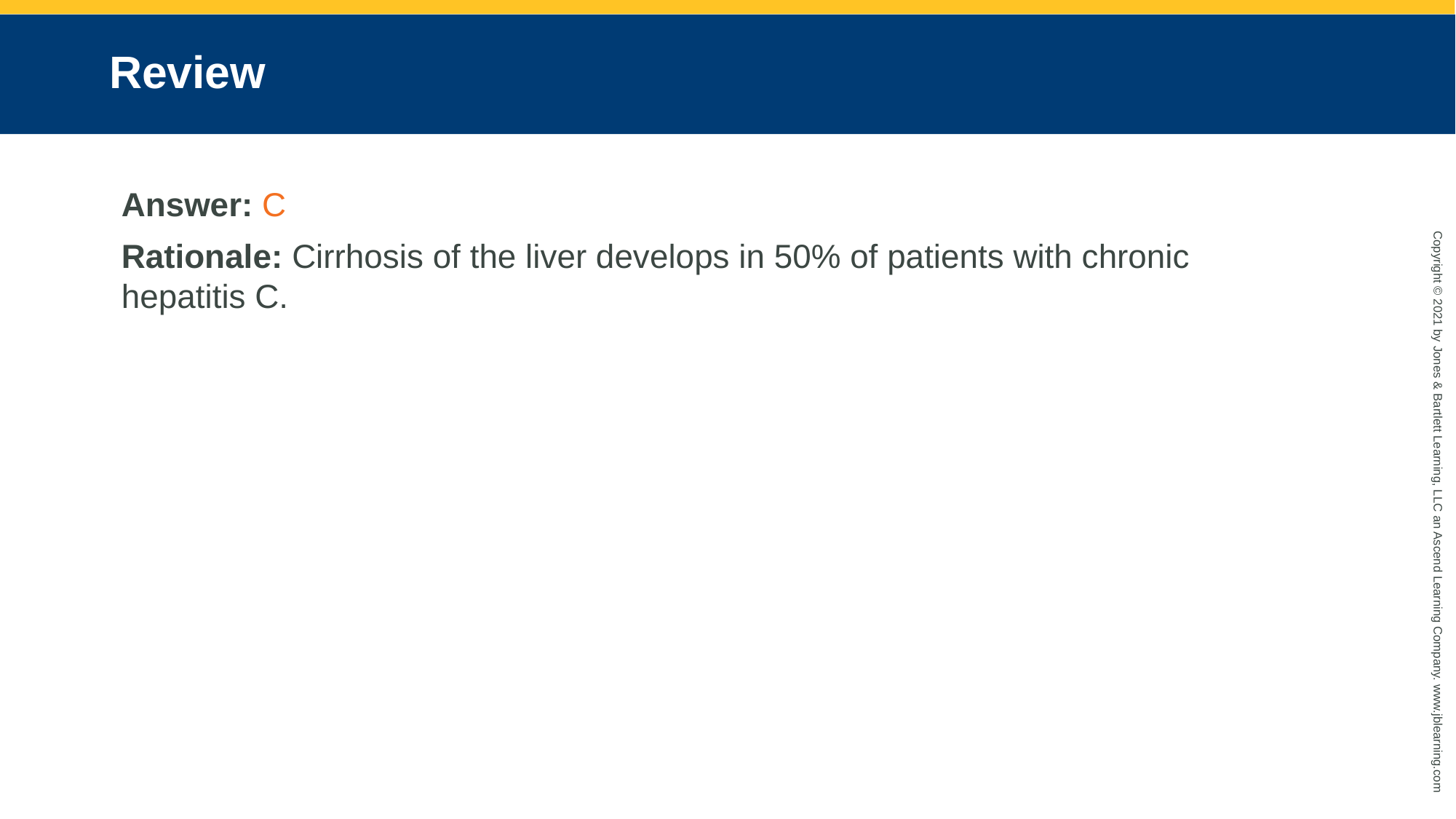

# Review
Answer: C
Rationale: Cirrhosis of the liver develops in 50% of patients with chronic hepatitis C.